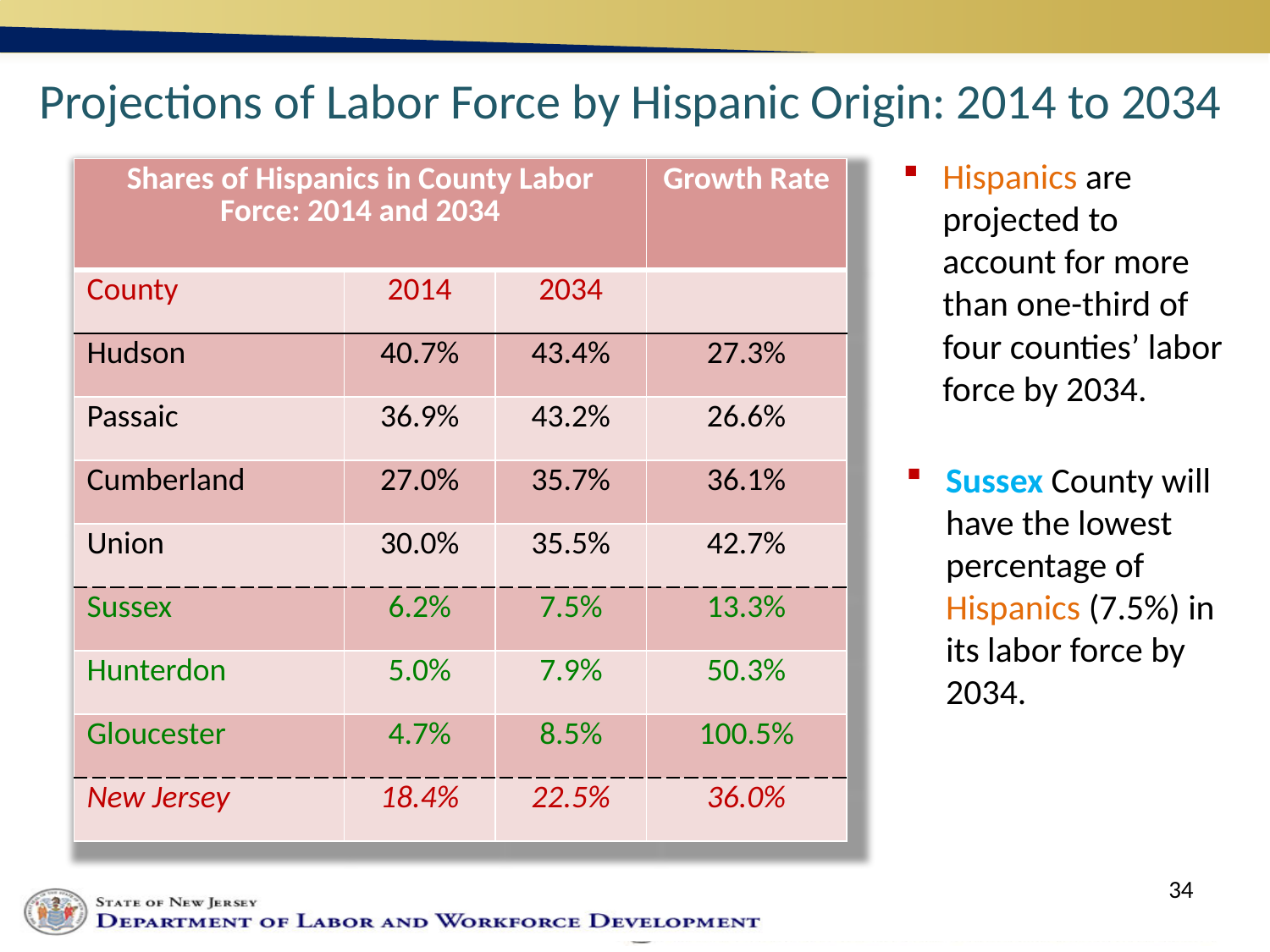

Projections of Labor Force by Hispanic Origin: 2014 to 2034
Hispanics are projected to account for more than one-third of four counties’ labor force by 2034.
| Shares of Hispanics in County Labor Force: 2014 and 2034 |  |  | Growth Rate |
| --- | --- | --- | --- |
| County | 2014 | 2034 |  |
| Hudson | 40.7% | 43.4% | 27.3% |
| Passaic | 36.9% | 43.2% | 26.6% |
| Cumberland | 27.0% | 35.7% | 36.1% |
| Union | 30.0% | 35.5% | 42.7% |
| Sussex | 6.2% | 7.5% | 13.3% |
| Hunterdon | 5.0% | 7.9% | 50.3% |
| Gloucester | 4.7% | 8.5% | 100.5% |
| New Jersey | 18.4% | 22.5% | 36.0% |
Sussex County will have the lowest percentage of Hispanics (7.5%) in its labor force by 2034.
34